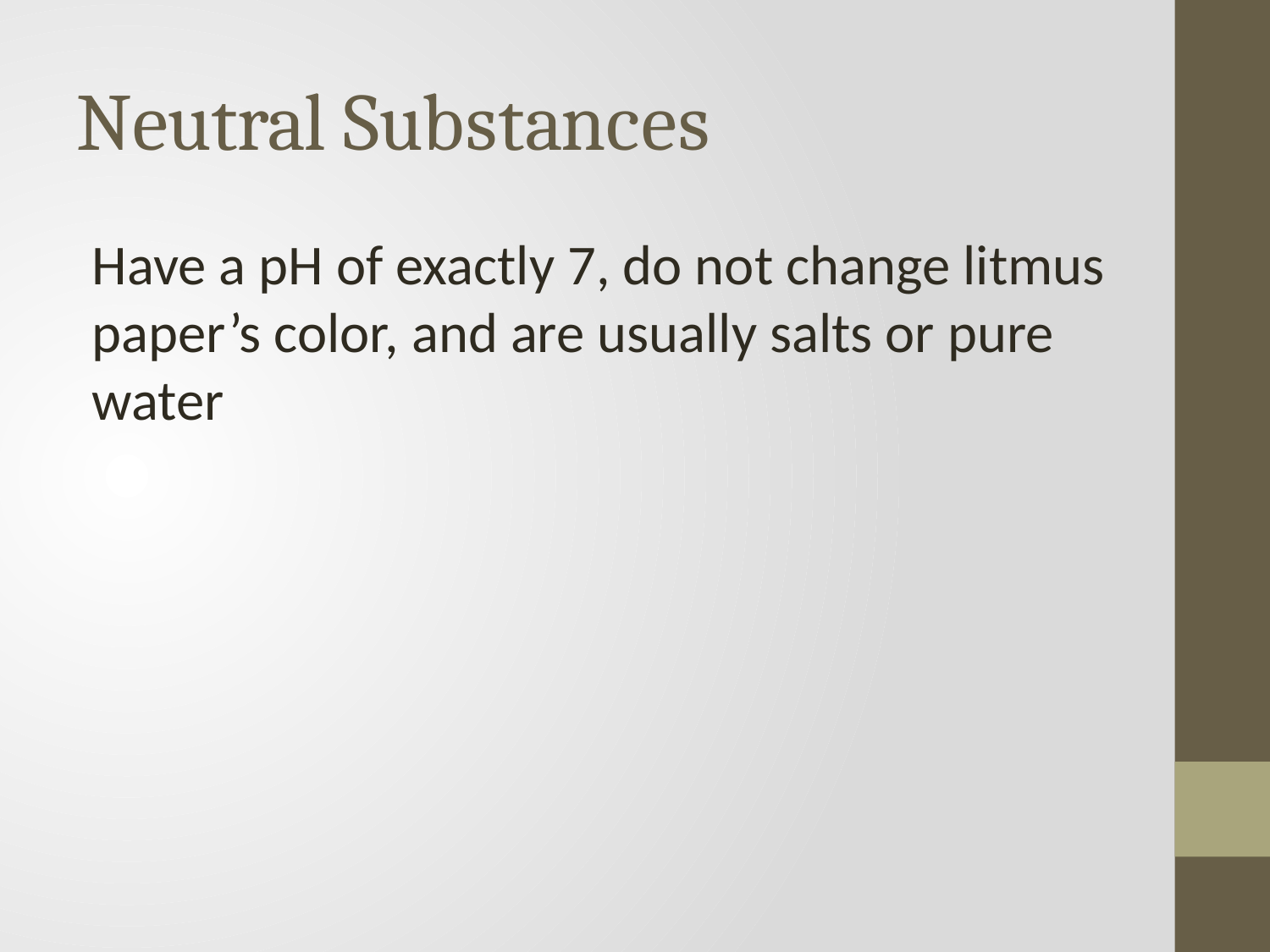

# Neutral Substances
Have a pH of exactly 7, do not change litmus paper’s color, and are usually salts or pure water